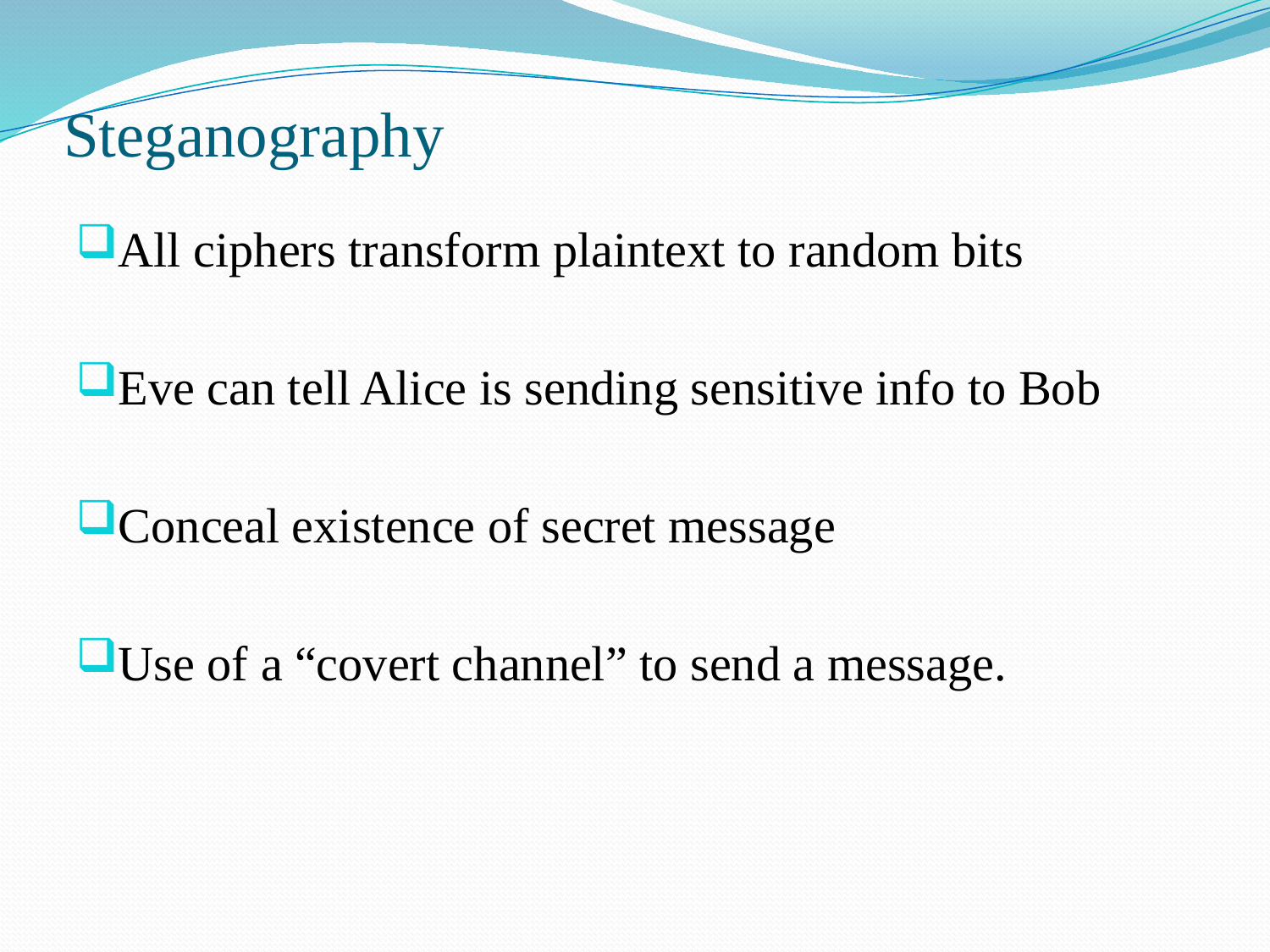

# Steganography
All ciphers transform plaintext to random bits

Eve can tell Alice is sending sensitive info to Bob

Conceal existence of secret message

Use of a “covert channel” to send a message.